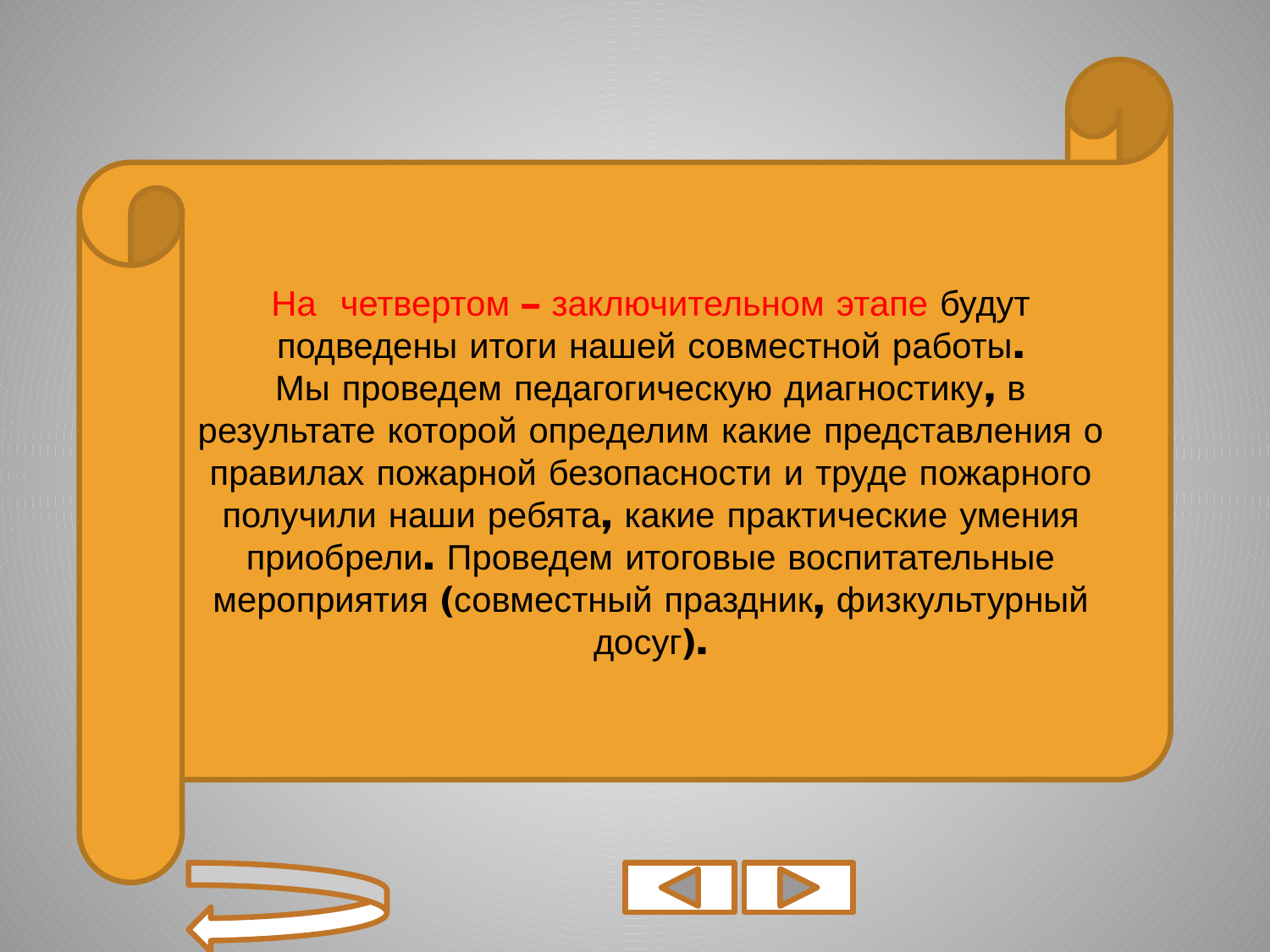

На  четвертом – заключительном этапе будут подведены итоги нашей совместной работы.
Мы проведем педагогическую диагностику, в результате которой определим какие представления о правилах пожарной безопасности и труде пожарного получили наши ребята, какие практические умения приобрели. Проведем итоговые воспитательные мероприятия (совместный праздник, физкультурный досуг).